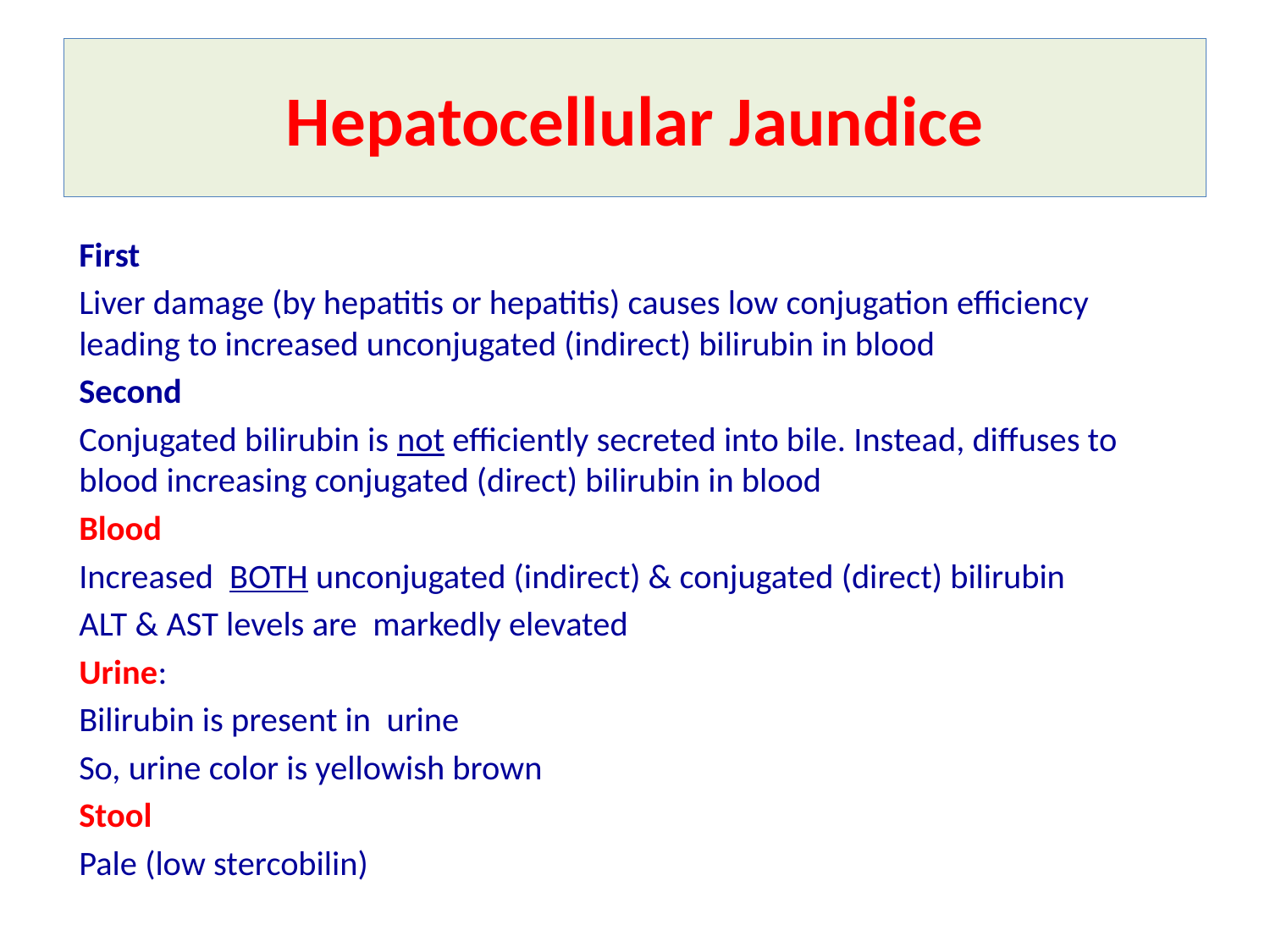

# Hepatocellular Jaundice
First
Liver damage (by hepatitis or hepatitis) causes low conjugation efficiency leading to increased unconjugated (indirect) bilirubin in blood
Second
Conjugated bilirubin is not efficiently secreted into bile. Instead, diffuses to blood increasing conjugated (direct) bilirubin in blood
Blood
Increased  BOTH unconjugated (indirect) & conjugated (direct) bilirubin
ALT & AST levels are  markedly elevated
Urine:
Bilirubin is present in  urine
So, urine color is yellowish brown
Stool
Pale (low stercobilin)